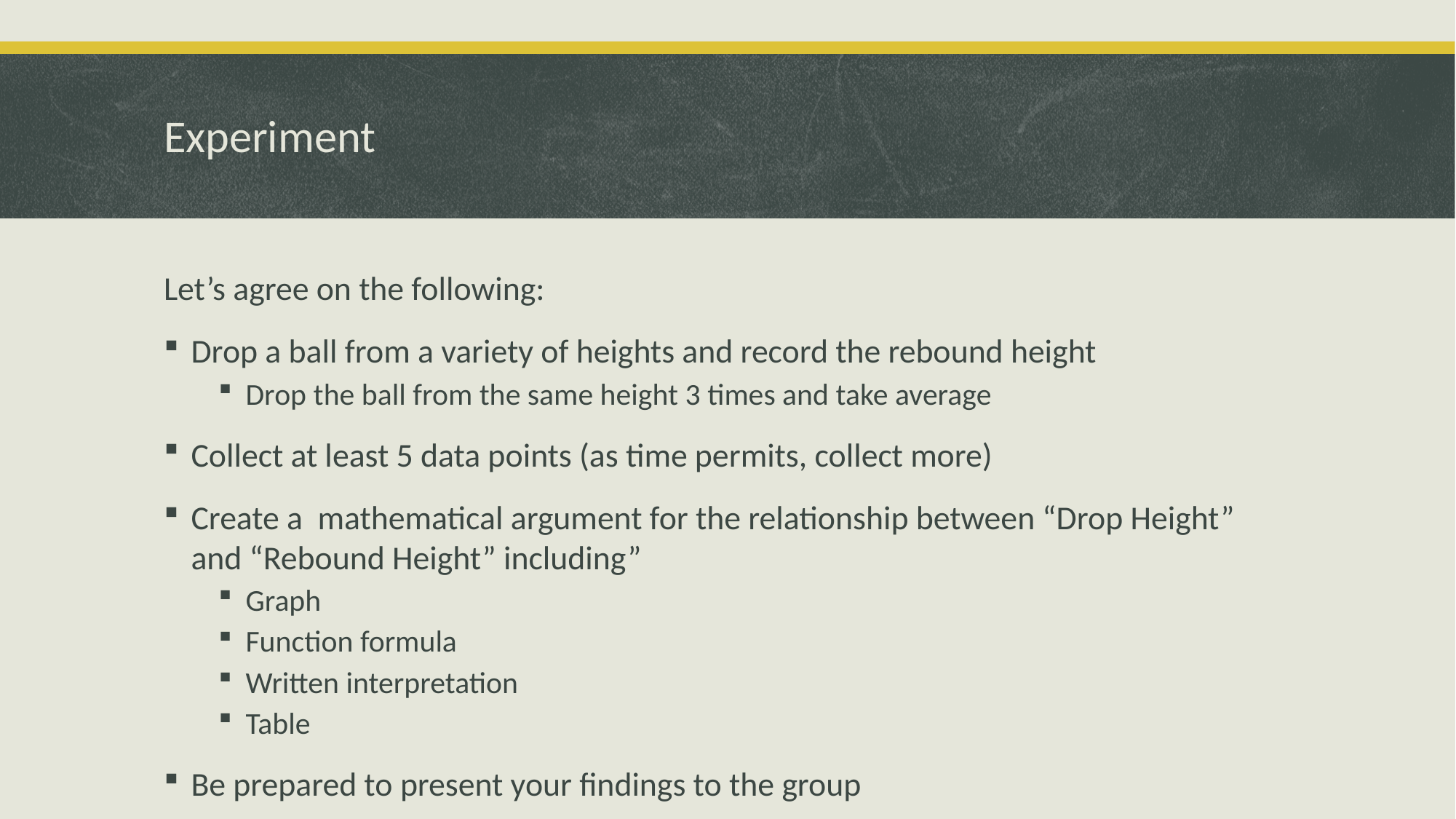

# Experiment
Let’s agree on the following:
Drop a ball from a variety of heights and record the rebound height
Drop the ball from the same height 3 times and take average
Collect at least 5 data points (as time permits, collect more)
Create a  mathematical argument for the relationship between “Drop Height” and “Rebound Height” including”
Graph
Function formula
Written interpretation
Table
Be prepared to present your findings to the group